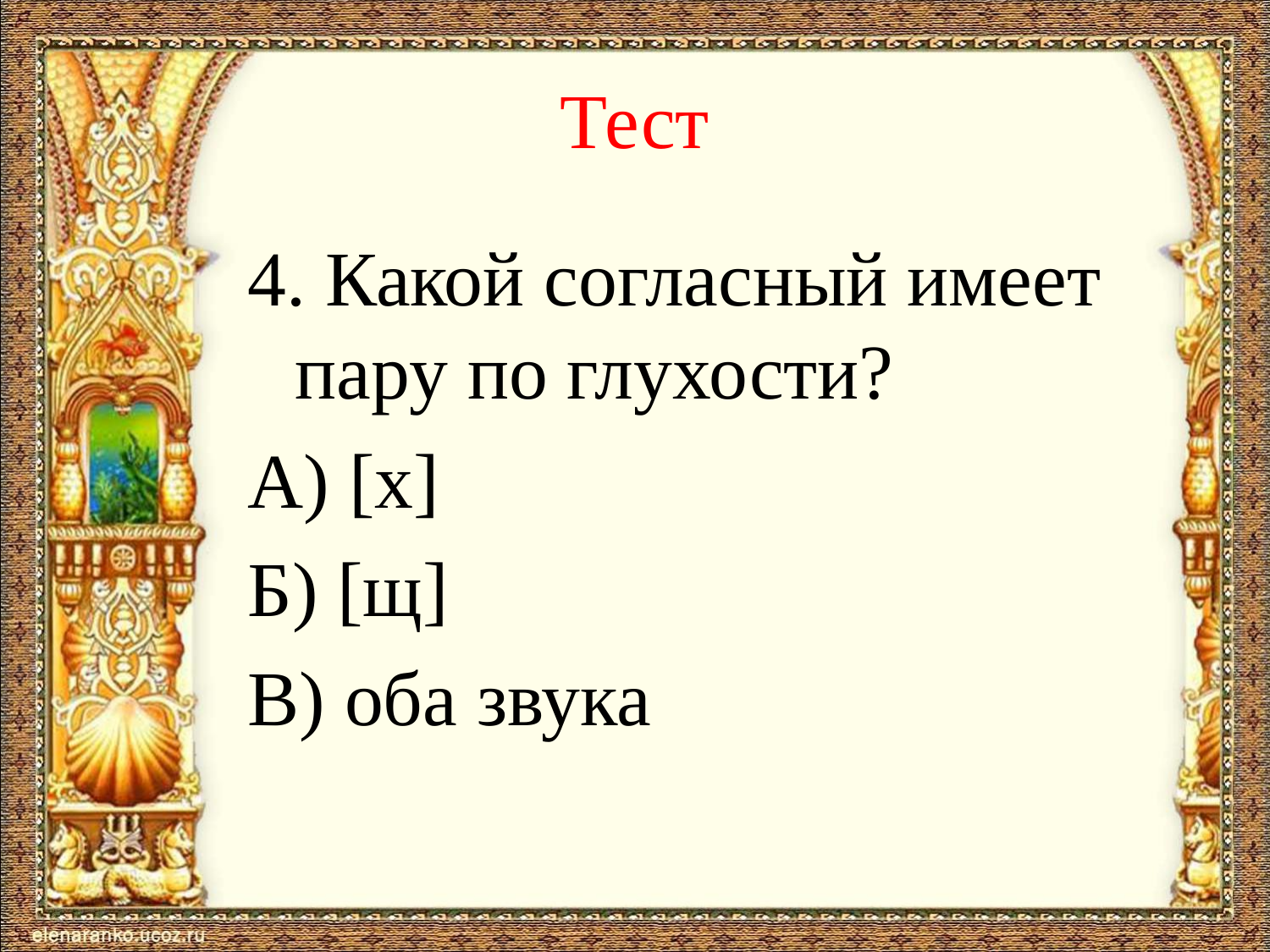

# Тест
4. Какой согласный имеет пару по глухости?
А) [х]
Б) [щ]
В) оба звука